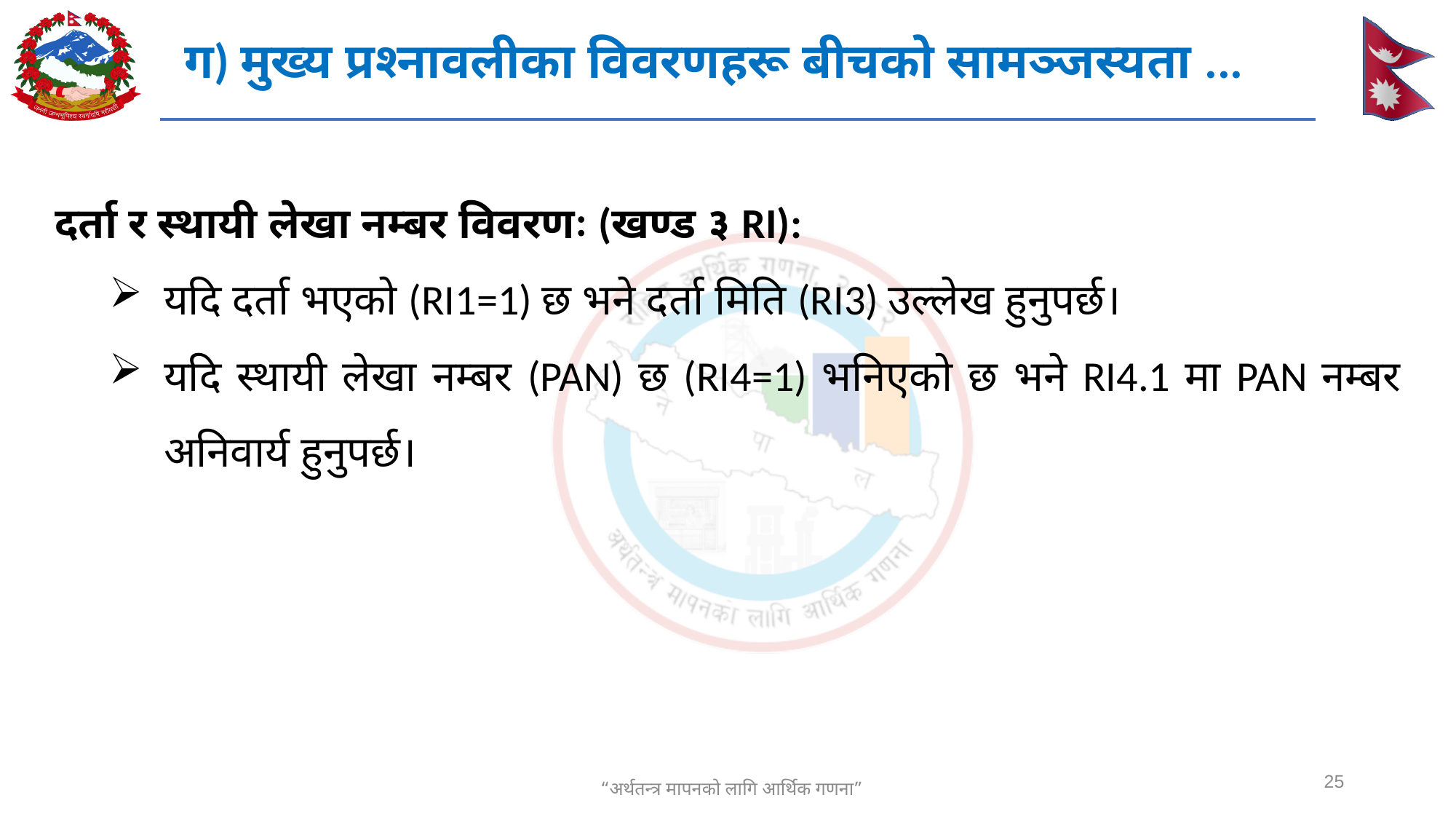

ग) मुख्य प्रश्नावलीका विवरणहरू बीचको सामञ्जस्यता ...
दर्ता र स्थायी लेखा नम्बर विवरणः (खण्ड ३ RI):
यदि दर्ता भएको (RI1=1) छ भने दर्ता मिति (RI3) उल्लेख हुनुपर्छ।
यदि स्थायी लेखा नम्बर (PAN) छ (RI4=1) भनिएको छ भने RI4.1 मा PAN नम्बर अनिवार्य हुनुपर्छ।
25
“अर्थतन्त्र मापनको लागि आर्थिक गणना”